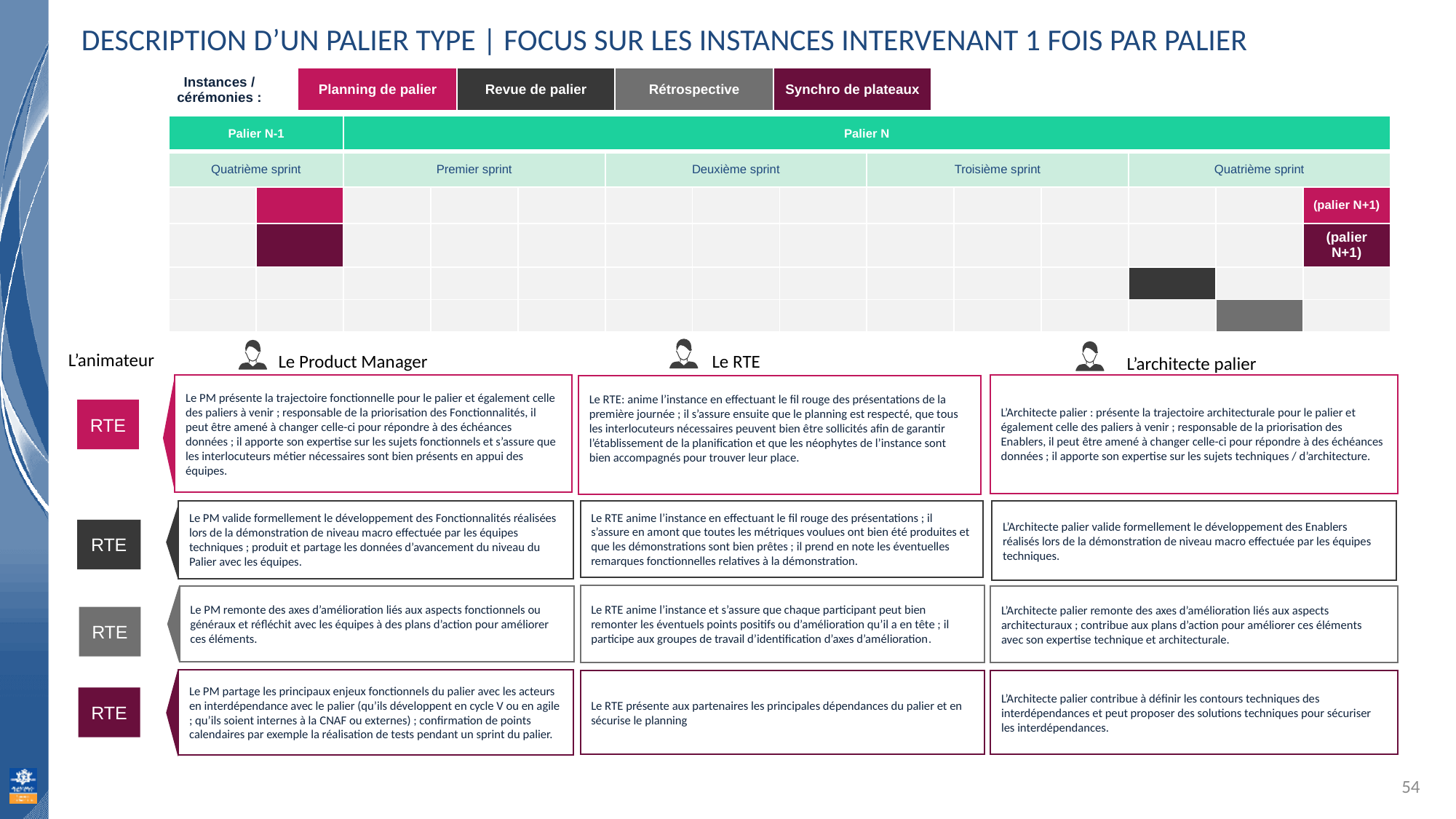

Description d’un Palier type | focus sur les instances intervenant 1 fois par palier
| Instances / cérémonies : | Planning de palier | Revue de palier | Rétrospective | Synchro de plateaux |  |
| --- | --- | --- | --- | --- | --- |
| Palier N-1 |  | Palier N |  |  |  |  |  |  |  |  |  |  |  |
| --- | --- | --- | --- | --- | --- | --- | --- | --- | --- | --- | --- | --- | --- |
| Quatrième sprint |  | Premier sprint |  |  | Deuxième sprint |  |  | Troisième sprint |  |  | Quatrième sprint |  |  |
|  |  |  |  |  |  |  |  |  |  |  |  |  | (palier N+1) |
|  |  |  |  |  |  |  |  |  |  |  |  |  | (palier N+1) |
|  |  |  |  |  |  |  |  |  |  |  |  |  |  |
|  |  |  |  |  |  |  |  |  |  |  |  |  |  |

L’animateur
Le Product Manager
Le RTE
L’architecte palier
Le PM présente la trajectoire fonctionnelle pour le palier et également celle des paliers à venir ; responsable de la priorisation des Fonctionnalités, il peut être amené à changer celle-ci pour répondre à des échéances données ; il apporte son expertise sur les sujets fonctionnels et s’assure que les interlocuteurs métier nécessaires sont bien présents en appui des équipes.

L’Architecte palier : présente la trajectoire architecturale pour le palier et également celle des paliers à venir ; responsable de la priorisation des Enablers, il peut être amené à changer celle-ci pour répondre à des échéances données ; il apporte son expertise sur les sujets techniques / d’architecture.
Le RTE: anime l’instance en effectuant le fil rouge des présentations de la première journée ; il s’assure ensuite que le planning est respecté, que tous les interlocuteurs nécessaires peuvent bien être sollicités afin de garantir l’établissement de la planification et que les néophytes de l’instance sont bien accompagnés pour trouver leur place.

RTE
Le PM valide formellement le développement des Fonctionnalités réalisées lors de la démonstration de niveau macro effectuée par les équipes techniques ; produit et partage les données d’avancement du niveau du Palier avec les équipes.

Le RTE anime l’instance en effectuant le fil rouge des présentations ; il s’assure en amont que toutes les métriques voulues ont bien été produites et que les démonstrations sont bien prêtes ; il prend en note les éventuelles remarques fonctionnelles relatives à la démonstration.
L’Architecte palier valide formellement le développement des Enablers réalisés lors de la démonstration de niveau macro effectuée par les équipes techniques.
RTE
Le PM remonte des axes d’amélioration liés aux aspects fonctionnels ou généraux et réfléchit avec les équipes à des plans d’action pour améliorer ces éléments.

Le RTE anime l’instance et s’assure que chaque participant peut bien remonter les éventuels points positifs ou d’amélioration qu’il a en tête ; il participe aux groupes de travail d’identification d’axes d’amélioration.
L’Architecte palier remonte des axes d’amélioration liés aux aspects architecturaux ; contribue aux plans d’action pour améliorer ces éléments avec son expertise technique et architecturale.
RTE
Le PM partage les principaux enjeux fonctionnels du palier avec les acteurs en interdépendance avec le palier (qu’ils développent en cycle V ou en agile ; qu’ils soient internes à la CNAF ou externes) ; confirmation de points calendaires par exemple la réalisation de tests pendant un sprint du palier.

L’Architecte palier contribue à définir les contours techniques des interdépendances et peut proposer des solutions techniques pour sécuriser les interdépendances.
Le RTE présente aux partenaires les principales dépendances du palier et en sécurise le planning
RTE
54